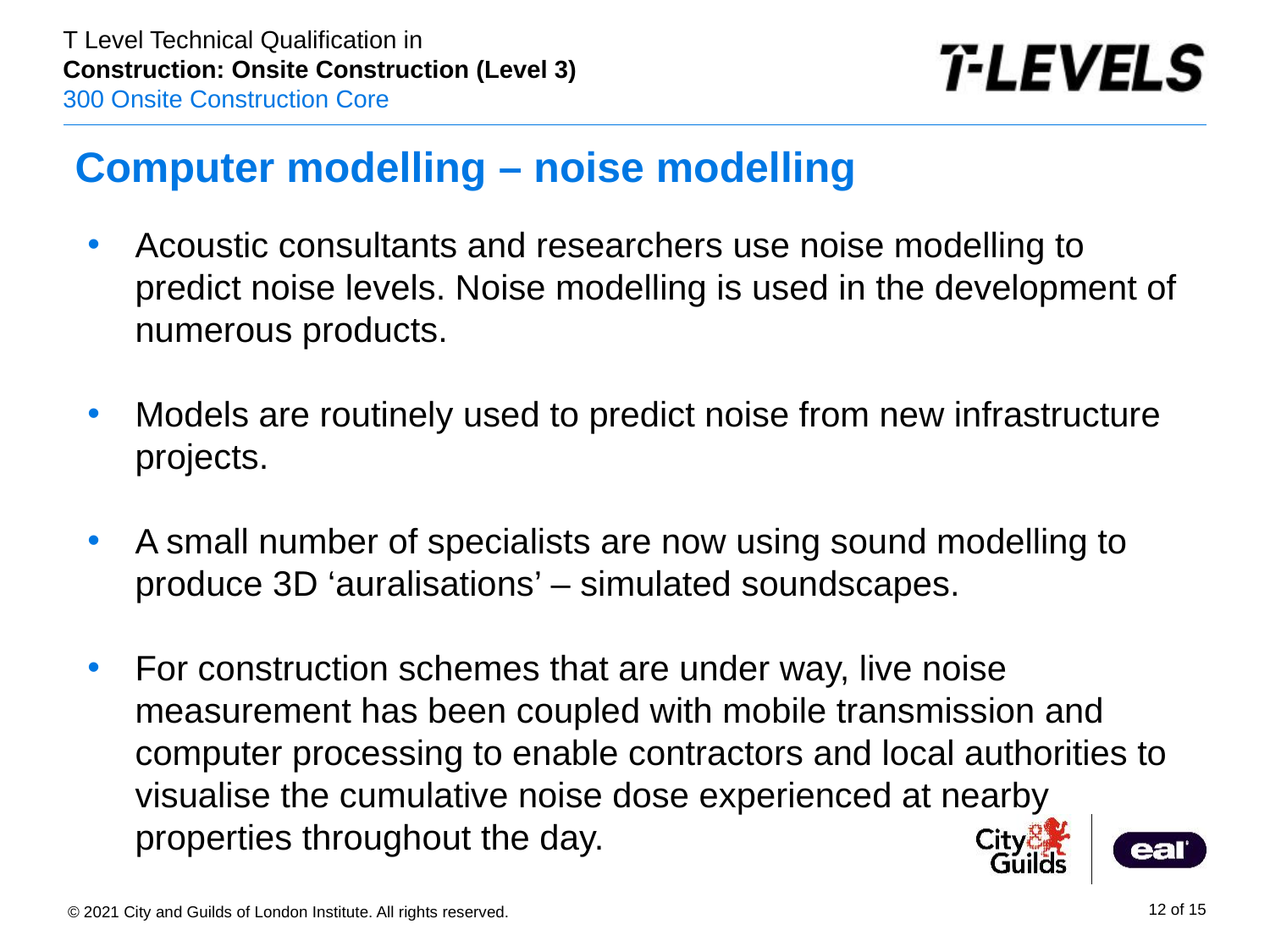

# Computer modelling – noise modelling
Acoustic consultants and researchers use noise modelling to predict noise levels. Noise modelling is used in the development of numerous products.

Models are routinely used to predict noise from new infrastructure projects.

A small number of specialists are now using sound modelling to produce 3D ‘auralisations’ – simulated soundscapes.

For construction schemes that are under way, live noise measurement has been coupled with mobile transmission and computer processing to enable contractors and local authorities to visualise the cumulative noise dose experienced at nearby properties throughout the day.